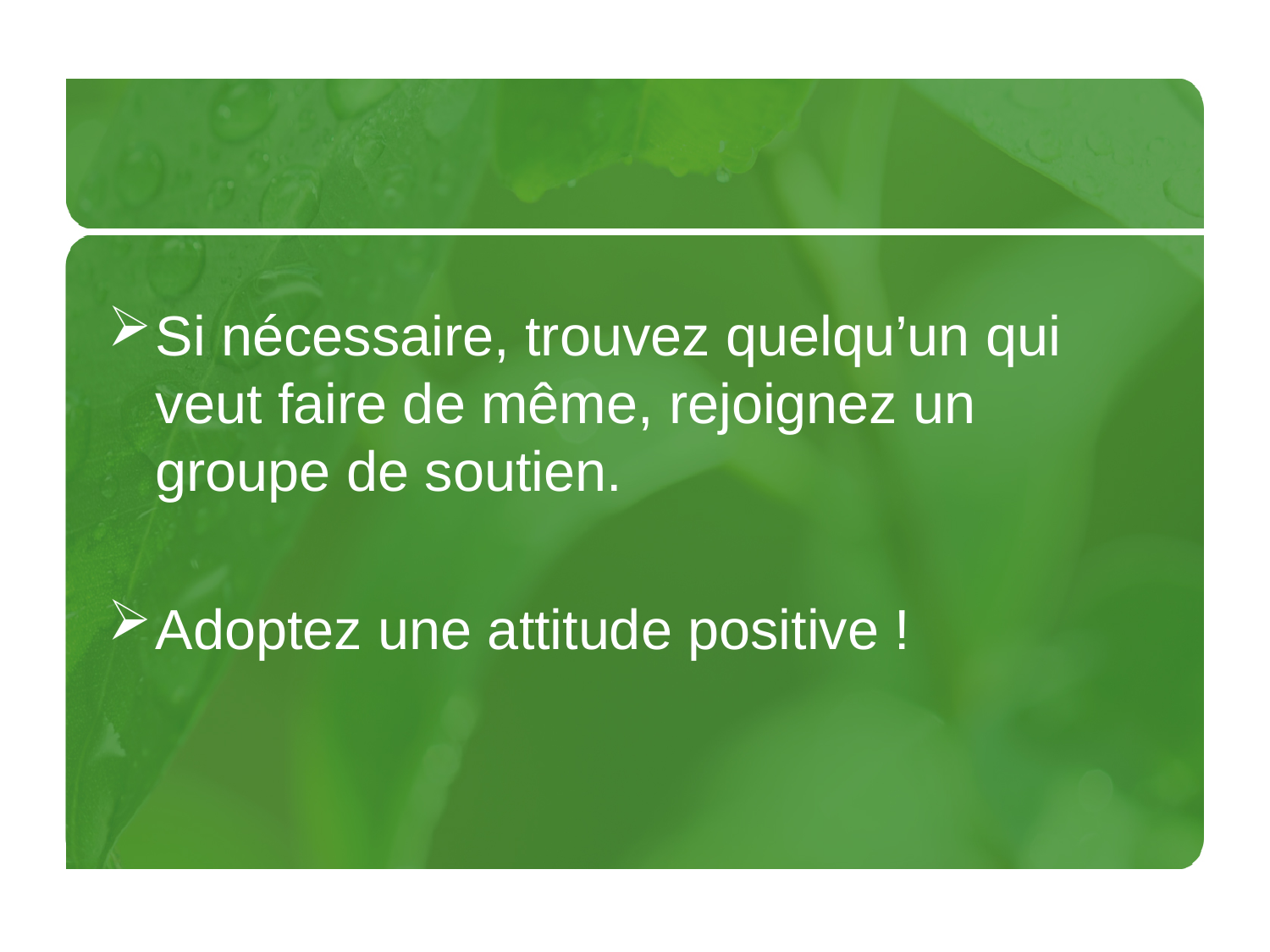

Si nécessaire, trouvez quelqu’un qui veut faire de même, rejoignez un groupe de soutien.

Adoptez une attitude positive !